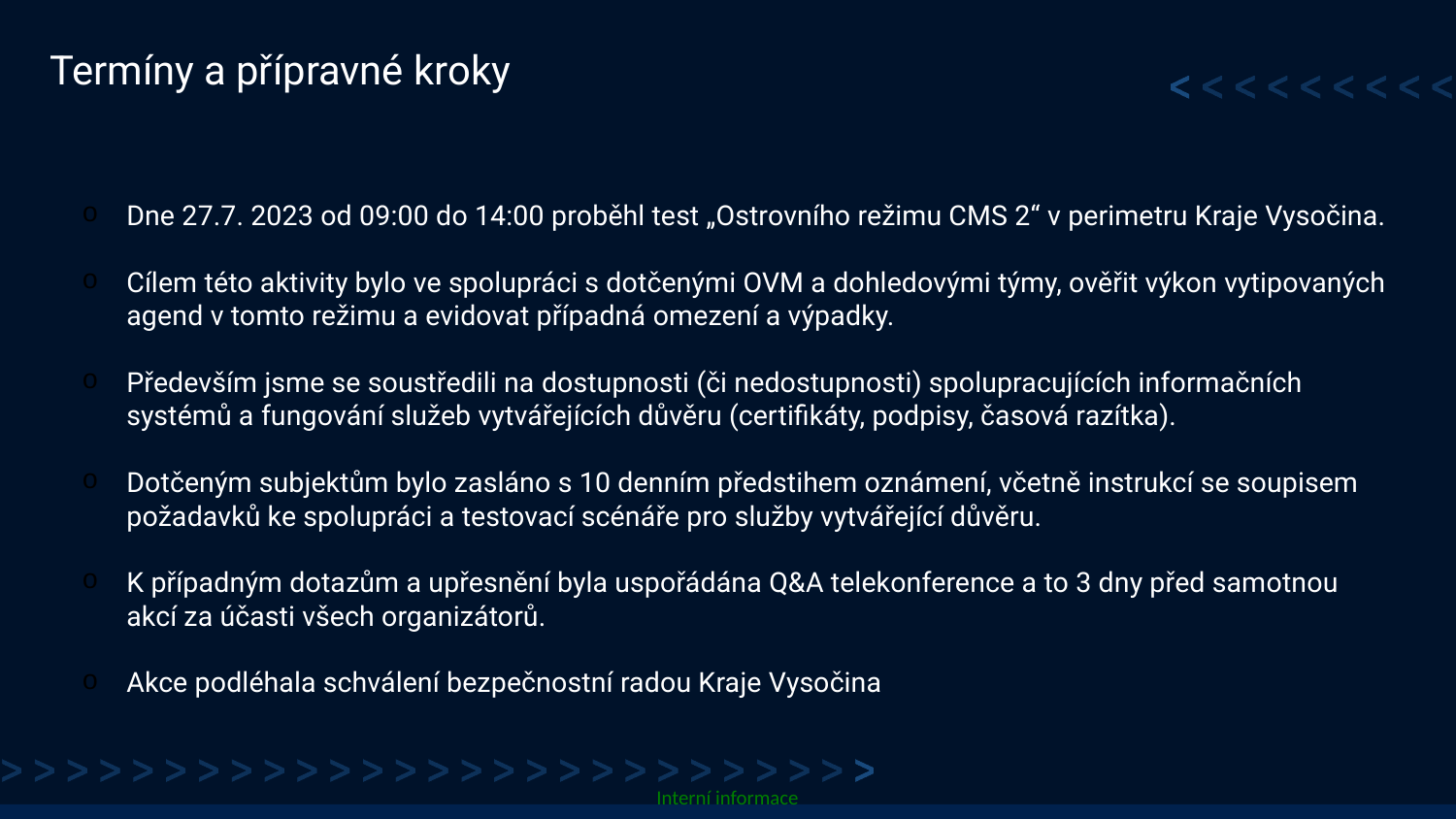

# Termíny a přípravné kroky
Dne 27.7. 2023 od 09:00 do 14:00 proběhl test „Ostrovního režimu CMS 2“ v perimetru Kraje Vysočina.

Cílem této aktivity bylo ve spolupráci s dotčenými OVM a dohledovými týmy, ověřit výkon vytipovaných agend v tomto režimu a evidovat případná omezení a výpadky.

Především jsme se soustředili na dostupnosti (či nedostupnosti) spolupracujících informačních systémů a fungování služeb vytvářejících důvěru (certifikáty, podpisy, časová razítka).

Dotčeným subjektům bylo zasláno s 10 denním předstihem oznámení, včetně instrukcí se soupisem požadavků ke spolupráci a testovací scénáře pro služby vytvářející důvěru.

K případným dotazům a upřesnění byla uspořádána Q&A telekonference a to 3 dny před samotnou akcí za účasti všech organizátorů.

Akce podléhala schválení bezpečnostní radou Kraje Vysočina